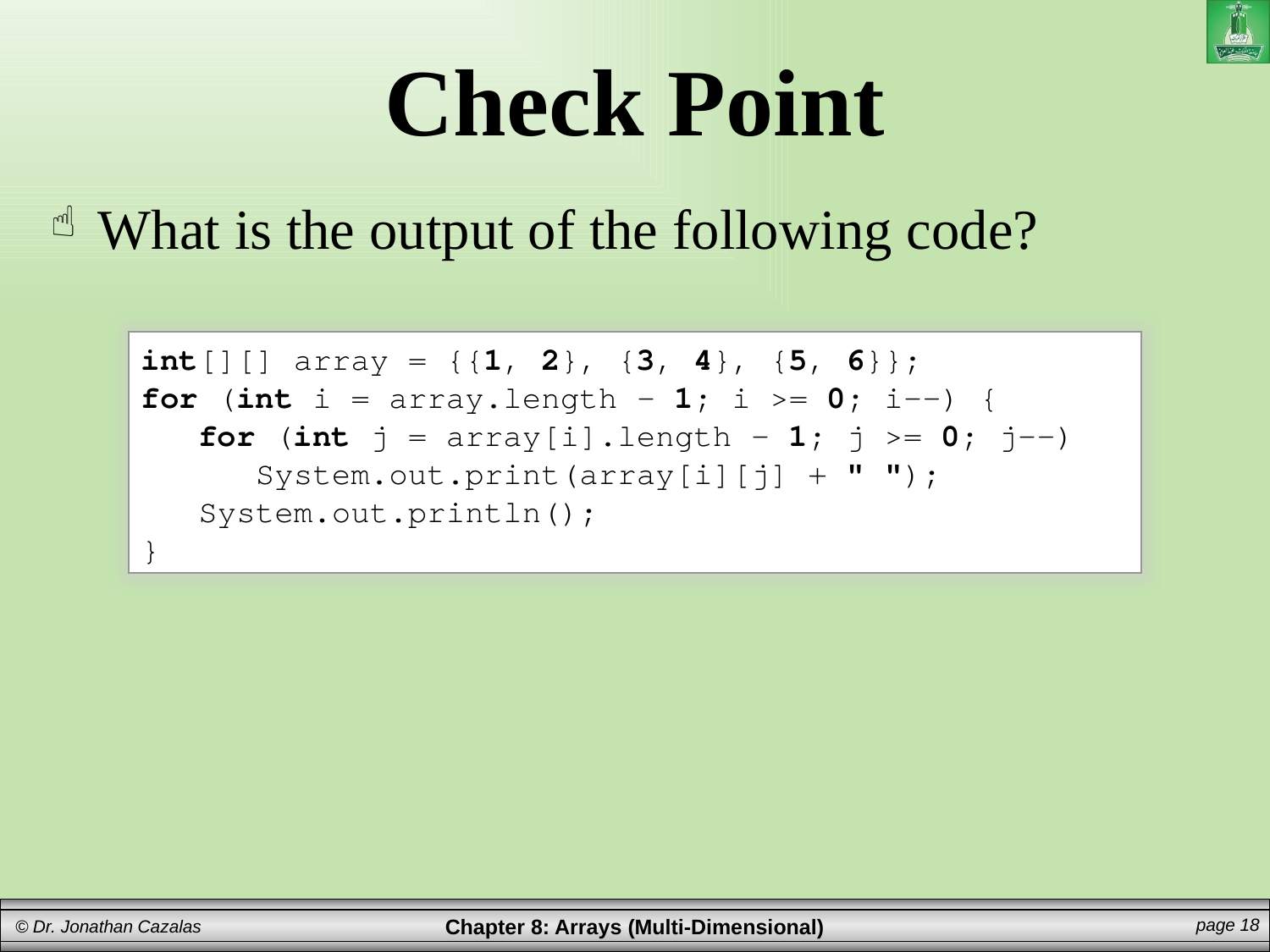

# Check Point
What is the output of the following code?

int[][] array = {{1, 2}, {3, 4}, {5, 6}};
for (int i = array.length - 1; i >= 0; i——) {
   for (int j = array[i].length - 1; j >= 0; j——)
      System.out.print(array[i][j] + " ");
   System.out.println();
}